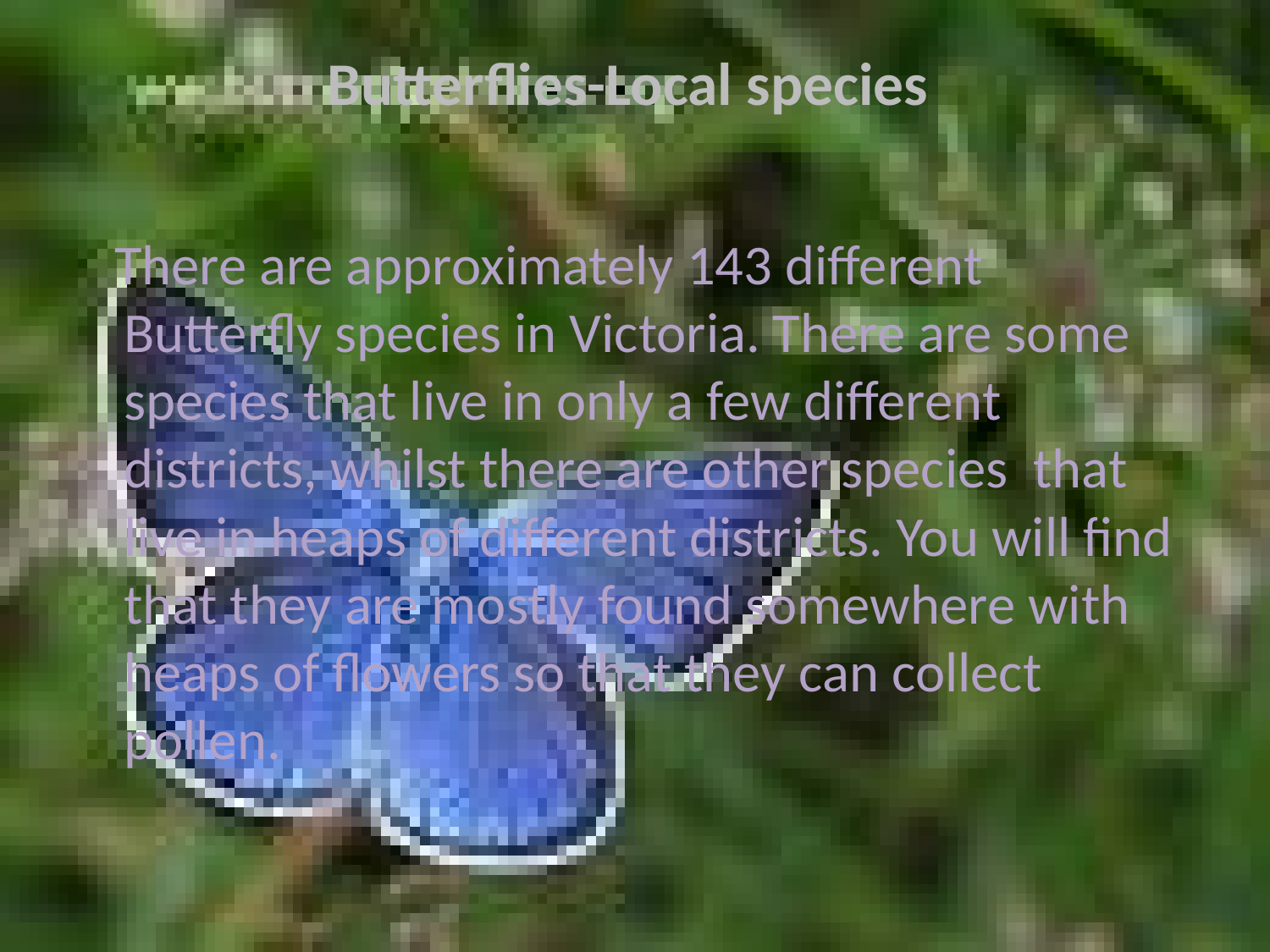

# Butterflies-Local species
   There are approximately 143 different Butterfly species in Victoria. There are some species that live in only a few different districts, whilst there are other species  that live in heaps of different districts. You will find that they are mostly found somewhere with heaps of flowers so that they can collect pollen.